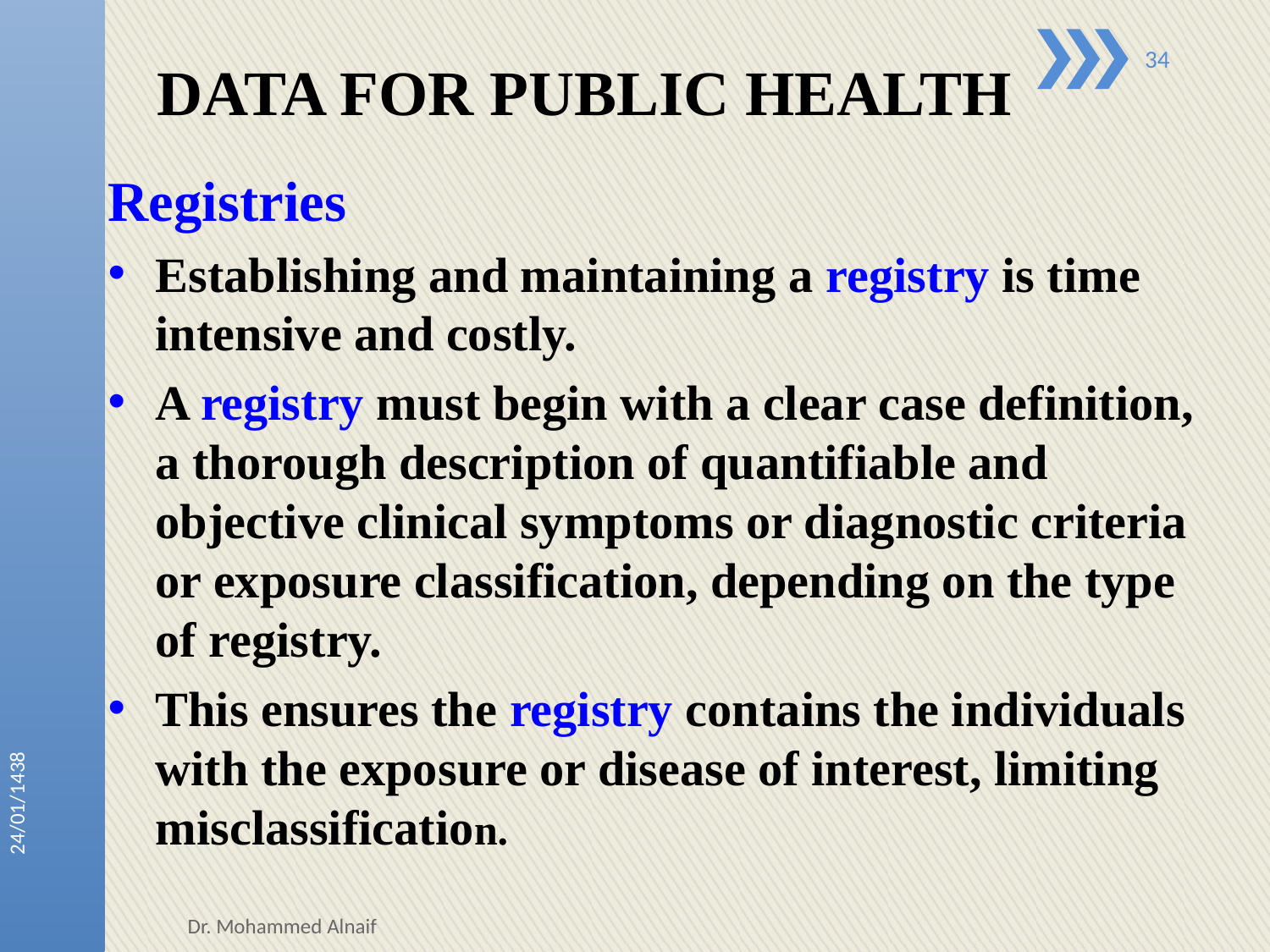

# DATA FOR PUBLIC HEALTH
34
Registries
Establishing and maintaining a registry is time intensive and costly.
A registry must begin with a clear case definition, a thorough description of quantifiable and objective clinical symptoms or diagnostic criteria or exposure classification, depending on the type of registry.
This ensures the registry contains the individuals with the exposure or disease of interest, limiting misclassification.
24/01/1438
Dr. Mohammed Alnaif